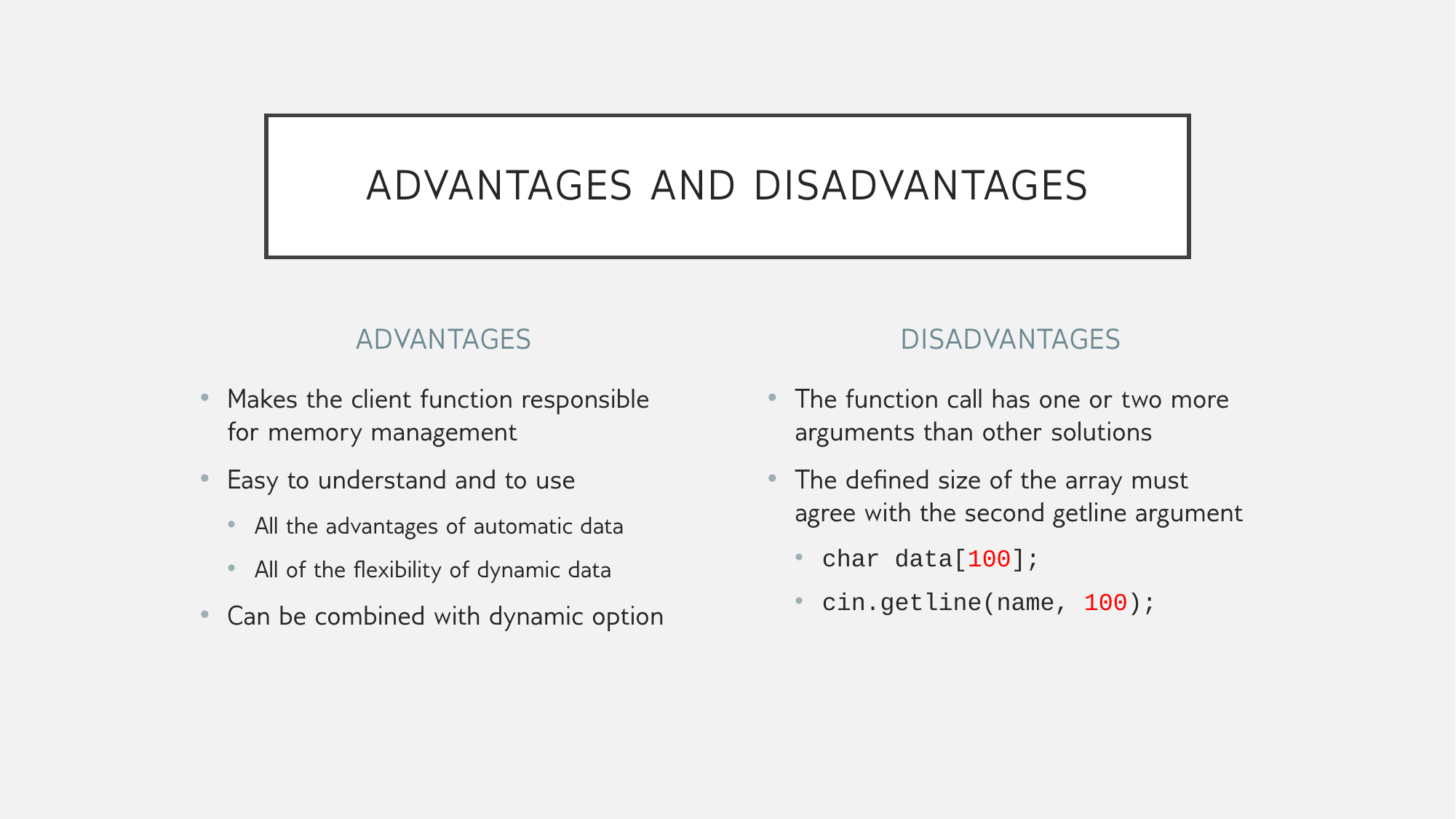

# Advantages and Disadvantages
Advantages
Disadvantages
Makes the client function responsible for memory management
Easy to understand and to use
All the advantages of automatic data
All of the flexibility of dynamic data
Can be combined with dynamic option
The function call has one or two more arguments than other solutions
The defined size of the array must agree with the second getline argument
char data[100];
cin.getline(name, 100);